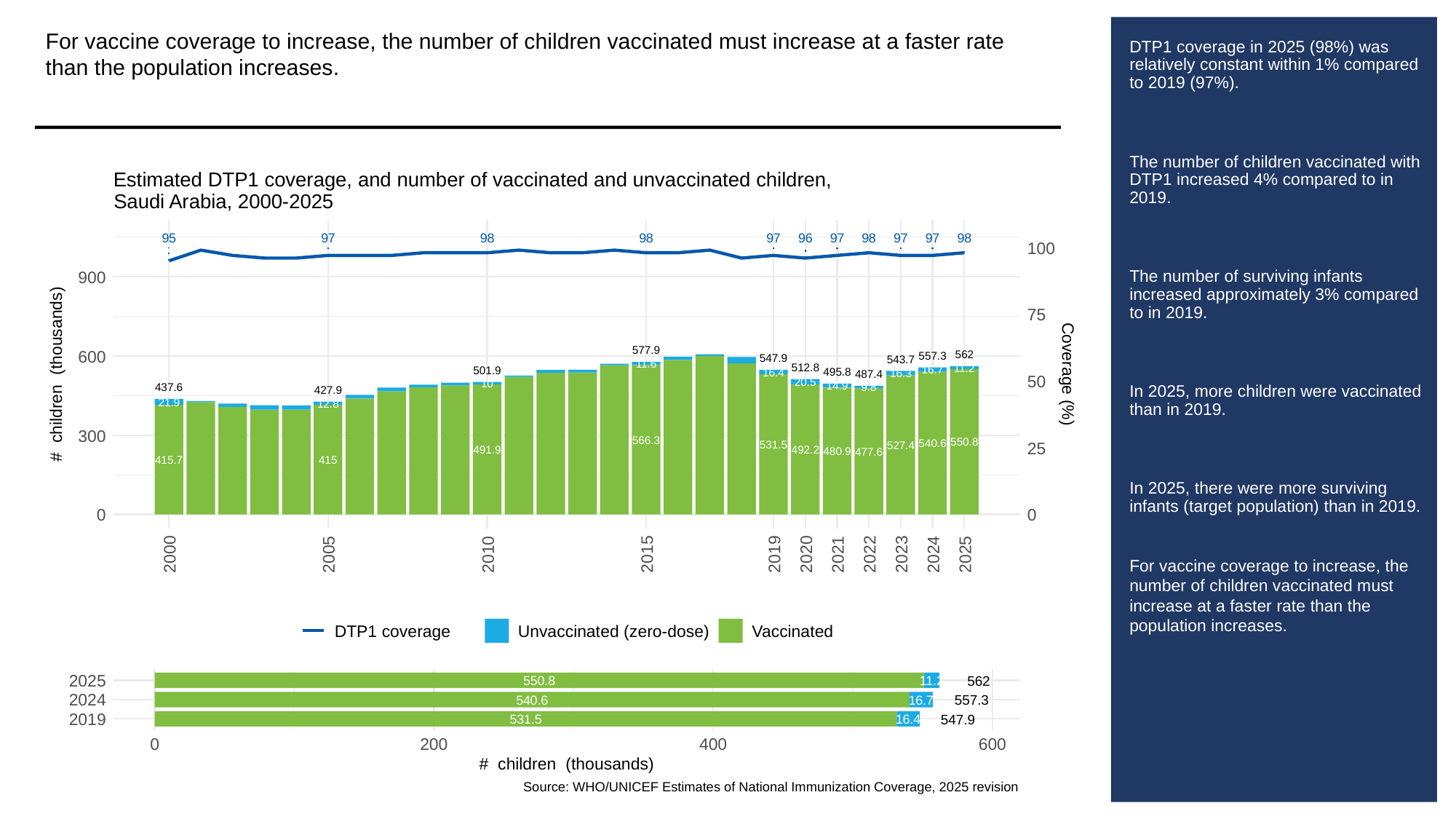

For vaccine coverage to increase, the number of children vaccinated must increase at a faster rate than the population increases.
# DTP1 coverage in 2025 (98%) was relatively constant within 1% compared to 2019 (97%).

The number of children vaccinated with DTP1 increased 4% compared to in 2019.

The number of surviving infants increased approximately 3% compared to in 2019.

In 2025, more children were vaccinated than in 2019.

In 2025, there were more surviving infants (target population) than in 2019.

For vaccine coverage to increase, the number of children vaccinated must increase at a faster rate than the population increases.

Estimated DTP1 coverage, and number of vaccinated and unvaccinated children,
Saudi Arabia, 2000-2025

95
97
98
98
97
96
97
98
97
97
98

100

900

75

577.9
562
600
557.3
547.9

543.7

11.6

512.8

11.2

16.7
501.9

495.8
16.4
#  children  (thousands)
Coverage (%)

16.3

487.4

50

20.5

10
14.9

437.6
9.8

427.9

21.9

12.8

300

566.3
550.8
540.6
531.5
527.4
25
492.2
491.9
480.9
477.6
415.7
415

0
0

2000
2005
2010
2015
2019
2020
2021
2022
2023
2024
2025

DTP1 coverage
Unvaccinated (zero-dose)
Vaccinated

2025
562
550.8
11.2

2024
557.3
540.6
16.7

2019
547.9
531.5
16.4

0
200
400
600
#  children  (thousands)
Source: WHO/UNICEF Estimates of National Immunization Coverage, 2025 revision